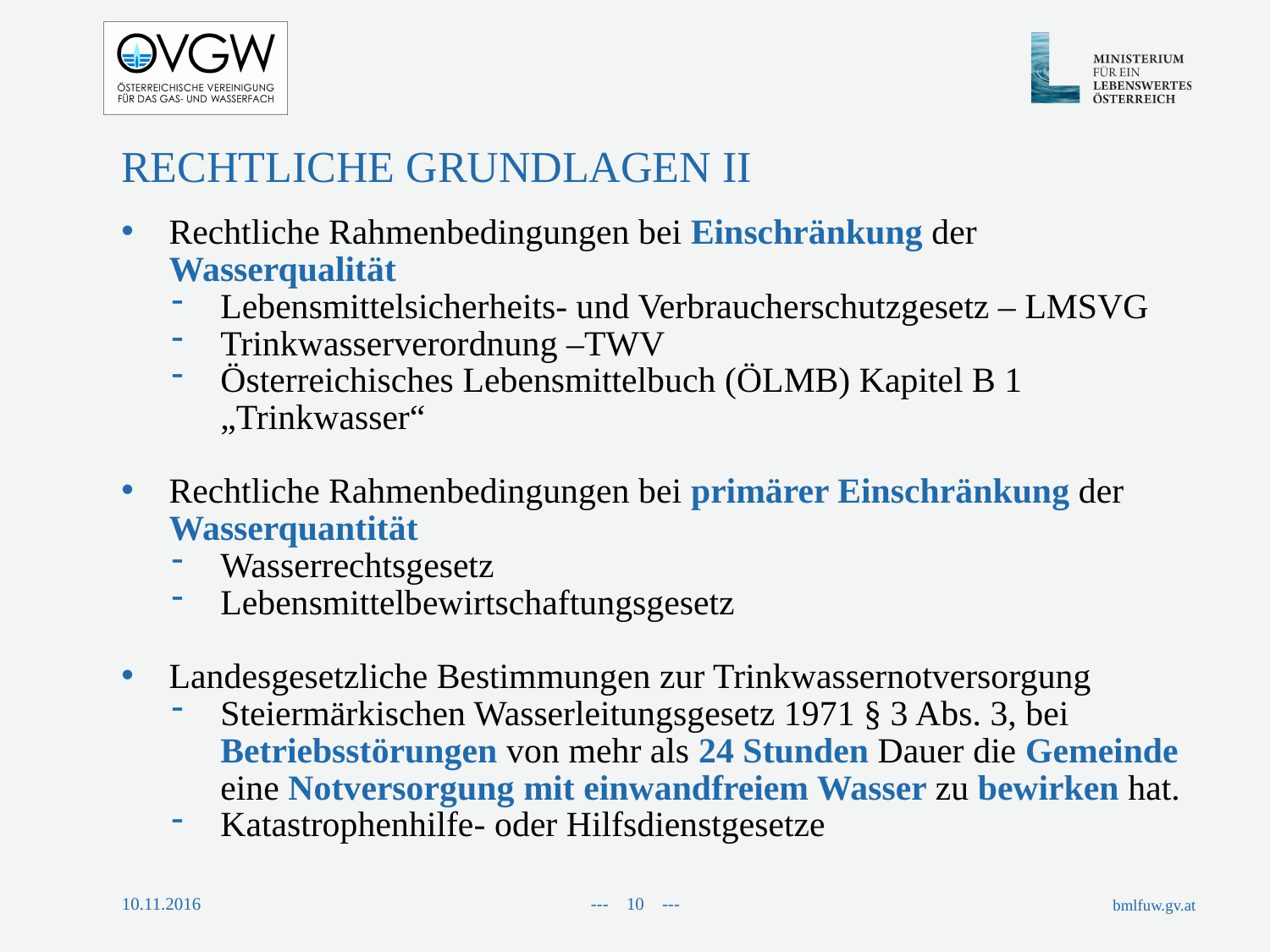

Rechtliche Grundlagen II
Rechtliche Rahmenbedingungen bei Einschränkung der Wasserqualität
Lebensmittelsicherheits- und Verbraucherschutzgesetz – LMSVG
Trinkwasserverordnung –TWV
Österreichisches Lebensmittelbuch (ÖLMB) Kapitel B 1 „Trinkwasser“

Rechtliche Rahmenbedingungen bei primärer Einschränkung der Wasserquantität
Wasserrechtsgesetz
Lebensmittelbewirtschaftungsgesetz

Landesgesetzliche Bestimmungen zur Trinkwassernotversorgung
Steiermärkischen Wasserleitungsgesetz 1971 § 3 Abs. 3, bei Betriebsstörungen von mehr als 24 Stunden Dauer die Gemeinde eine Notversorgung mit einwandfreiem Wasser zu bewirken hat.
Katastrophenhilfe- oder Hilfsdienstgesetze